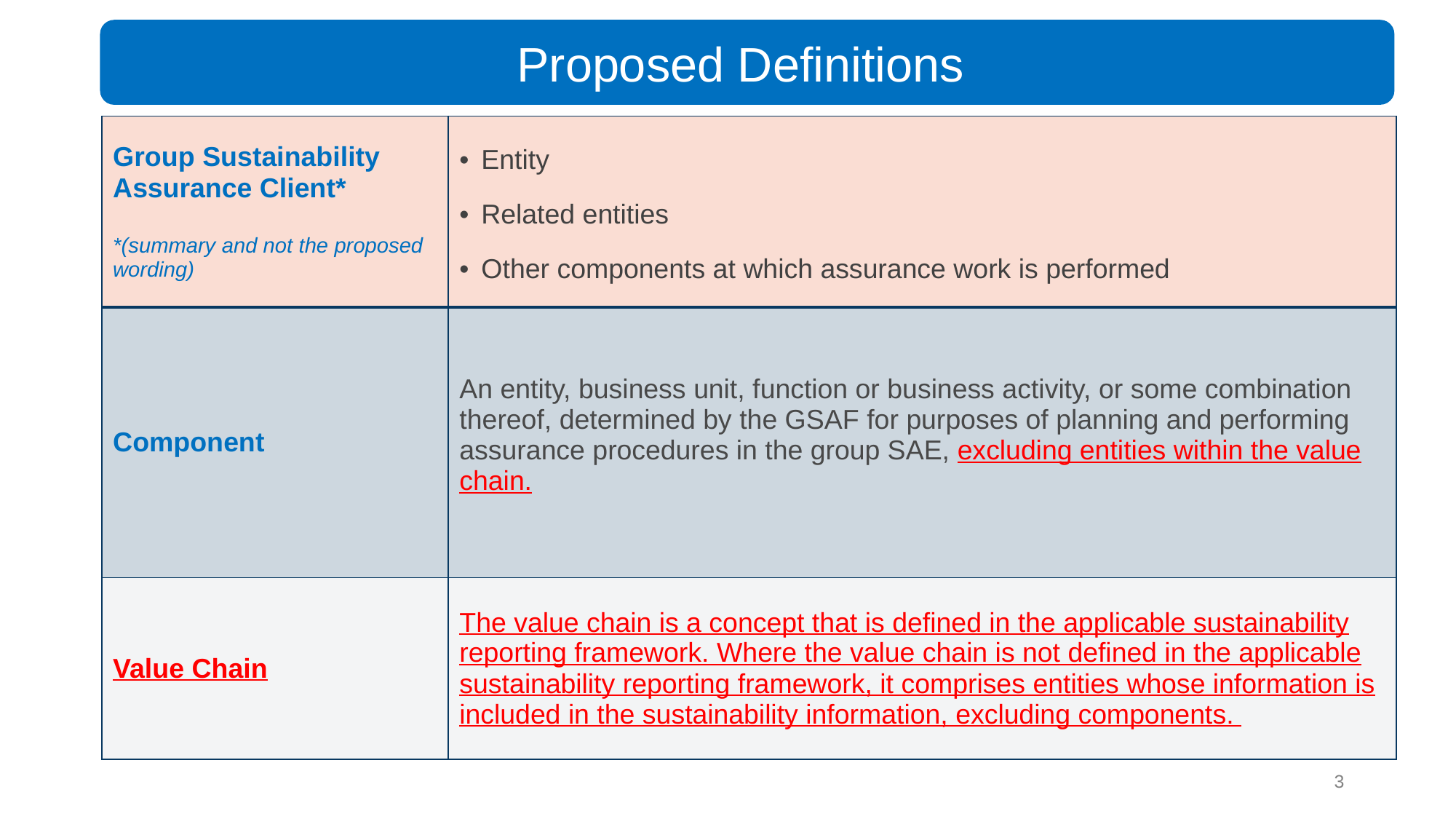

Proposed Definitions
| Group Sustainability Assurance Client\* \*(summary and not the proposed wording) | Entity Related entities Other components at which assurance work is performed |
| --- | --- |
| Component | An entity, business unit, function or business activity, or some combination thereof, determined by the GSAF for purposes of planning and performing assurance procedures in the group SAE, excluding entities within the value chain. |
| Value Chain | The value chain is a concept that is defined in the applicable sustainability reporting framework. Where the value chain is not defined in the applicable sustainability reporting framework, it comprises entities whose information is included in the sustainability information, excluding components. |
3